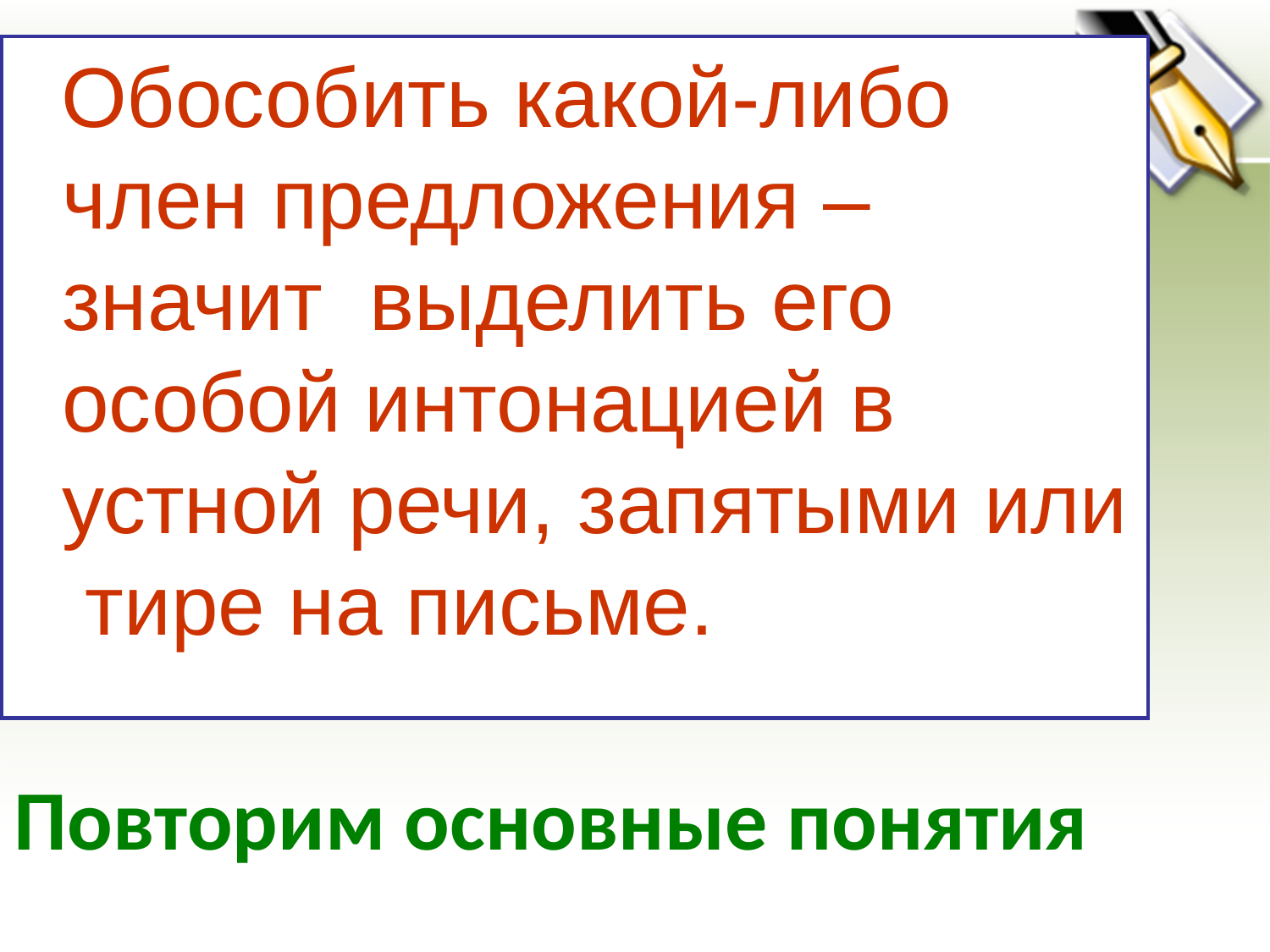

Обособить какой-либо член предложения – значит  выделить его особой интонацией в устной речи, запятыми или  тире на письме.

Повторим основные понятия